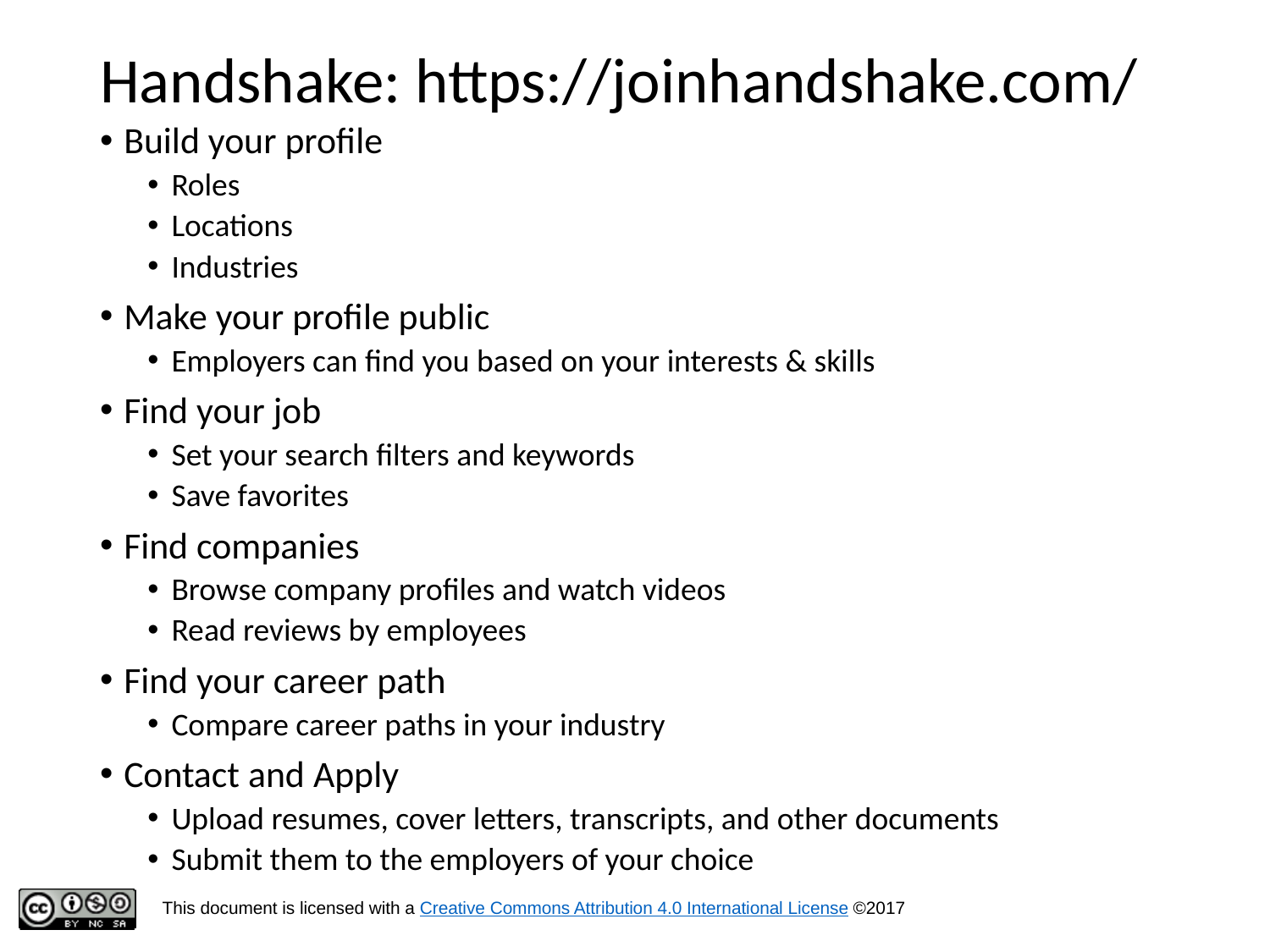

# Handshake: https://joinhandshake.com/
Build your profile
Roles
Locations
Industries
Make your profile public
Employers can find you based on your interests & skills
Find your job
Set your search filters and keywords
Save favorites
Find companies
Browse company profiles and watch videos
Read reviews by employees
Find your career path
Compare career paths in your industry
Contact and Apply
Upload resumes, cover letters, transcripts, and other documents
Submit them to the employers of your choice